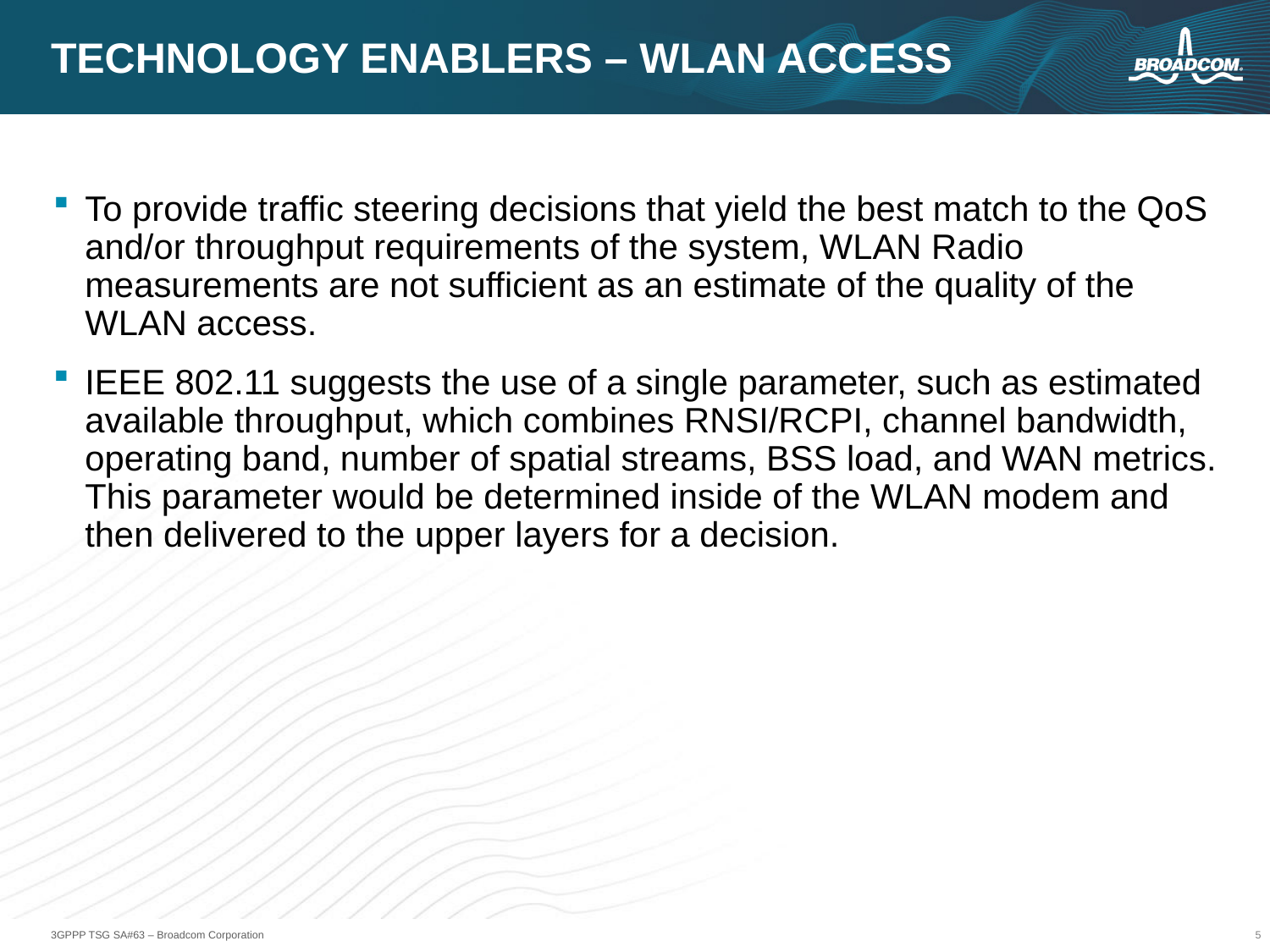

# Technology enablers – wlan access
To provide traffic steering decisions that yield the best match to the QoS and/or throughput requirements of the system, WLAN Radio measurements are not sufficient as an estimate of the quality of the WLAN access.
IEEE 802.11 suggests the use of a single parameter, such as estimated available throughput, which combines RNSI/RCPI, channel bandwidth, operating band, number of spatial streams, BSS load, and WAN metrics. This parameter would be determined inside of the WLAN modem and then delivered to the upper layers for a decision.